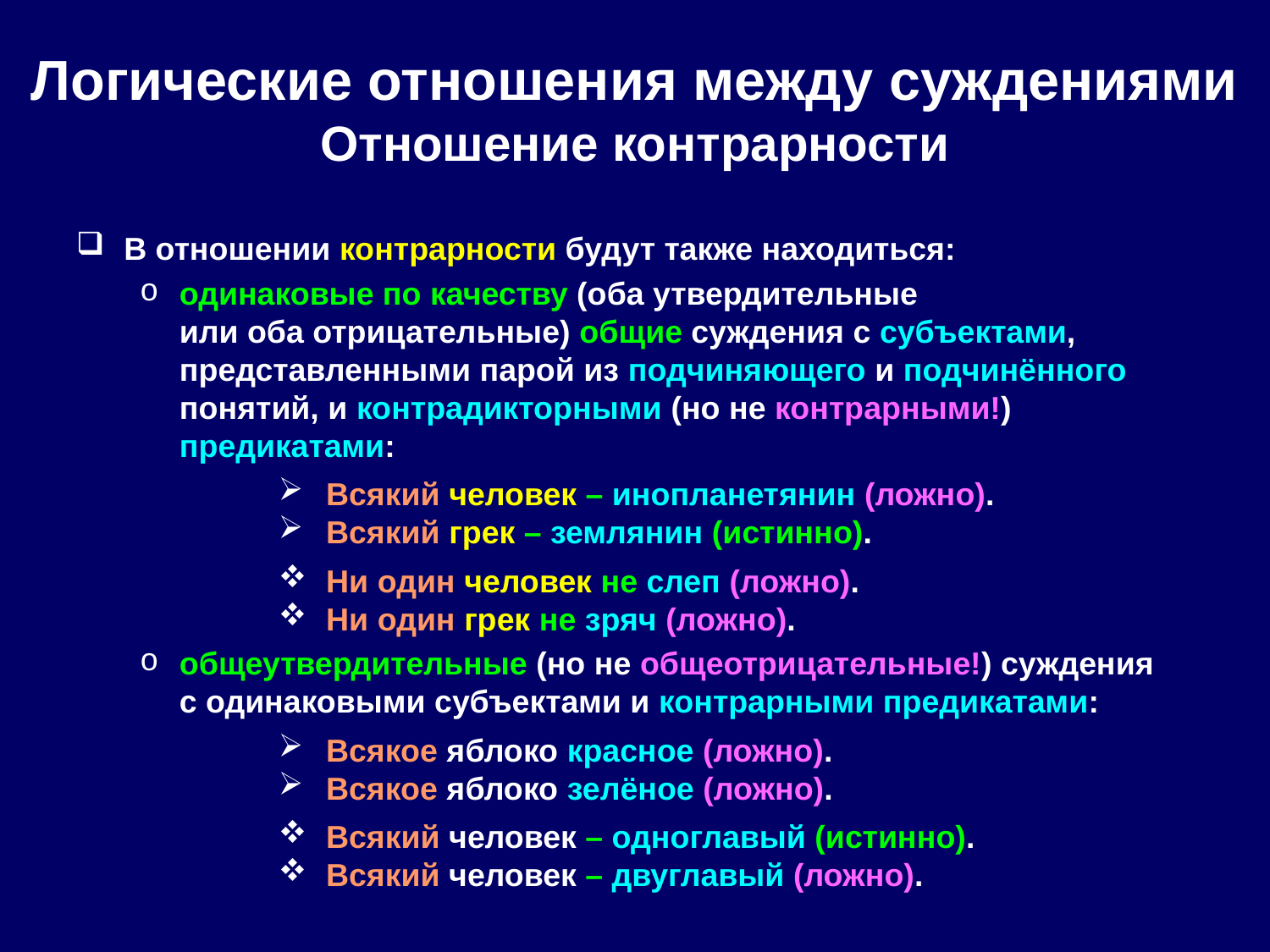

# Логические отношения между суждениями Отношение контрарности
В отношении контрарности будут также находиться:
одинаковые по качеству (оба утвердительные
или оба отрицательные) общие суждения с субъектами, представленными парой из подчиняющего и подчинённого понятий, и контрадикторными (но не контрарными!) предикатами:
Всякий человек – инопланетянин (ложно).
Всякий грек – землянин (истинно).
Ни один человек не слеп (ложно).
Ни один грек не зряч (ложно).
общеутвердительные (но не общеотрицательные!) суждения
с одинаковыми субъектами и контрарными предикатами:
Всякое яблоко красное (ложно).
Всякое яблоко зелёное (ложно).
Всякий человек – одноглавый (истинно).
Всякий человек – двуглавый (ложно).